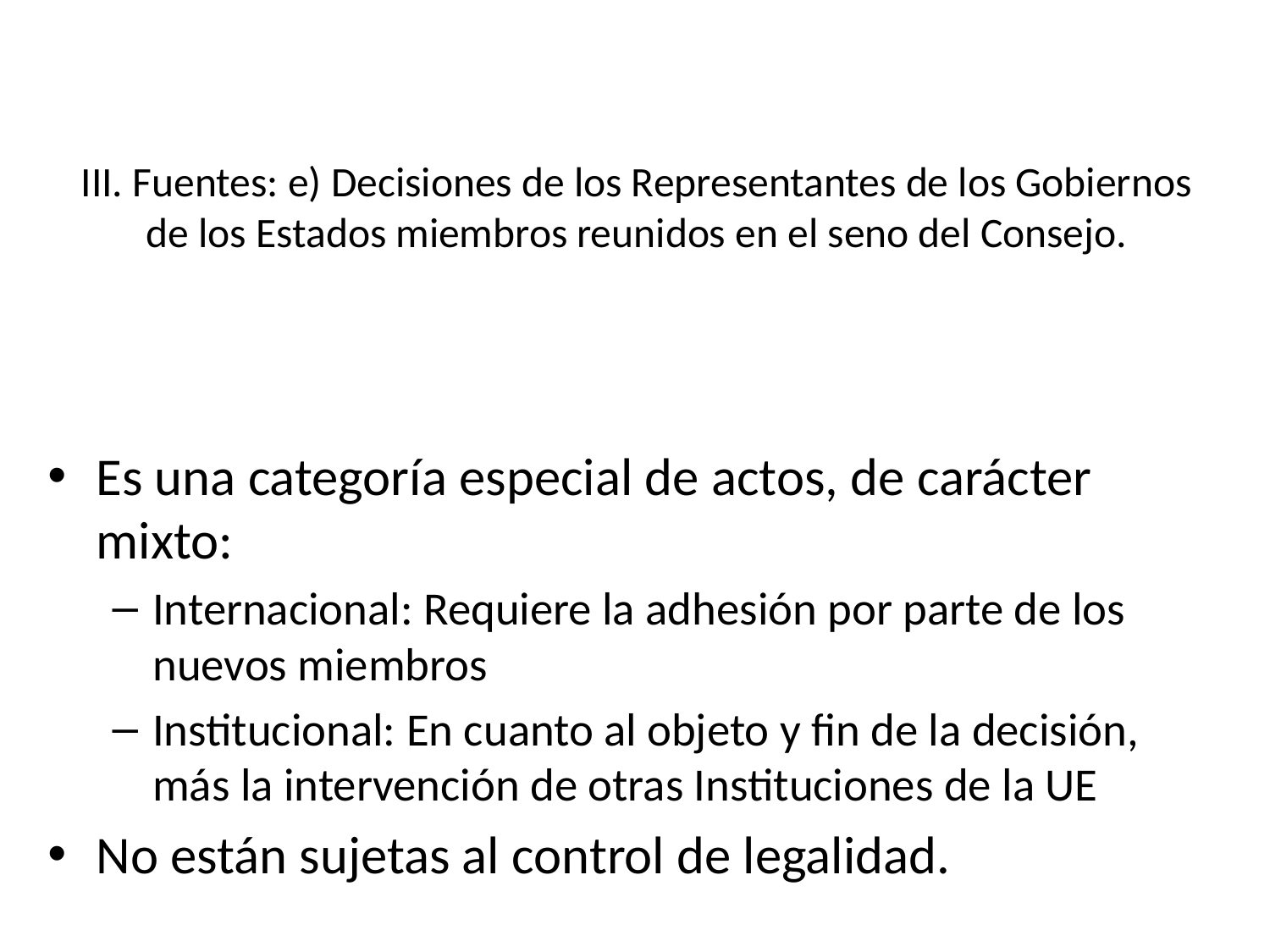

# III. Fuentes: e) Decisiones de los Representantes de los Gobiernos de los Estados miembros reunidos en el seno del Consejo.
Es una categoría especial de actos, de carácter mixto:
Internacional: Requiere la adhesión por parte de los nuevos miembros
Institucional: En cuanto al objeto y fin de la decisión, más la intervención de otras Instituciones de la UE
No están sujetas al control de legalidad.